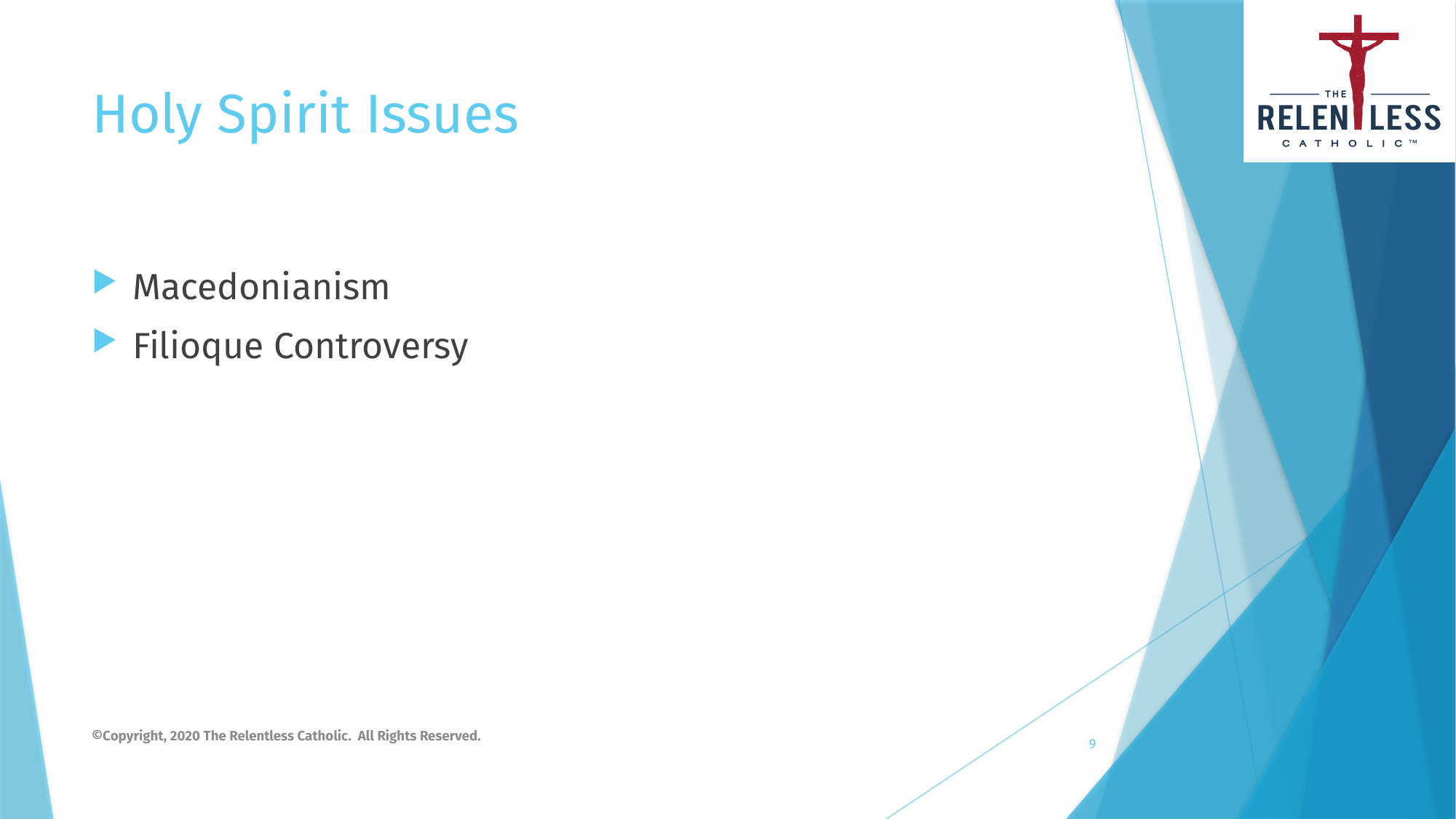

# Holy Spirit Issues
Macedonianism
Filioque Controversy
©Copyright, 2020 The Relentless Catholic.  All Rights Reserved.

9